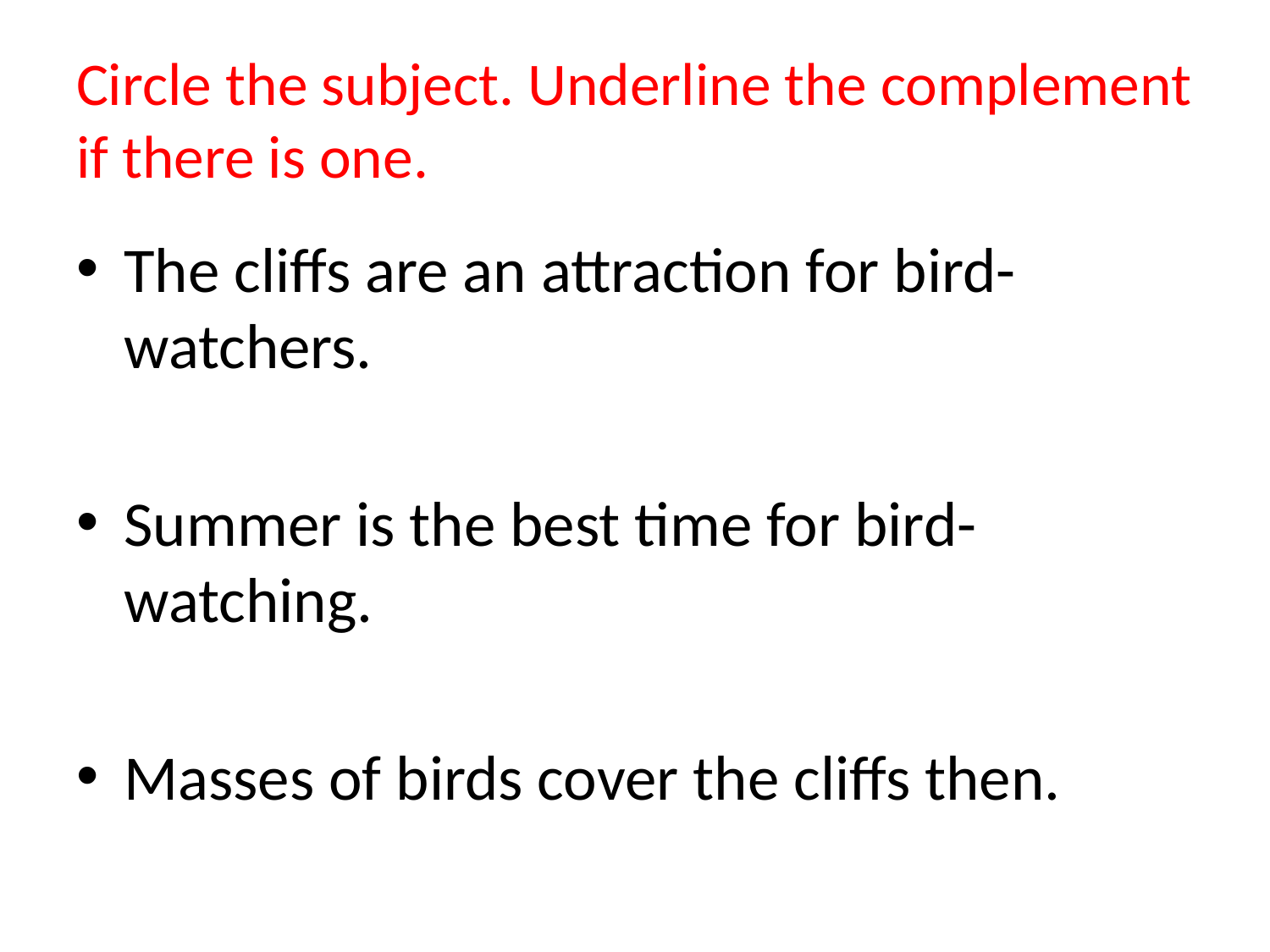

# Circle the subject. Underline the complement if there is one.
The cliffs are an attraction for bird-watchers.

Summer is the best time for bird-watching.

Masses of birds cover the cliffs then.